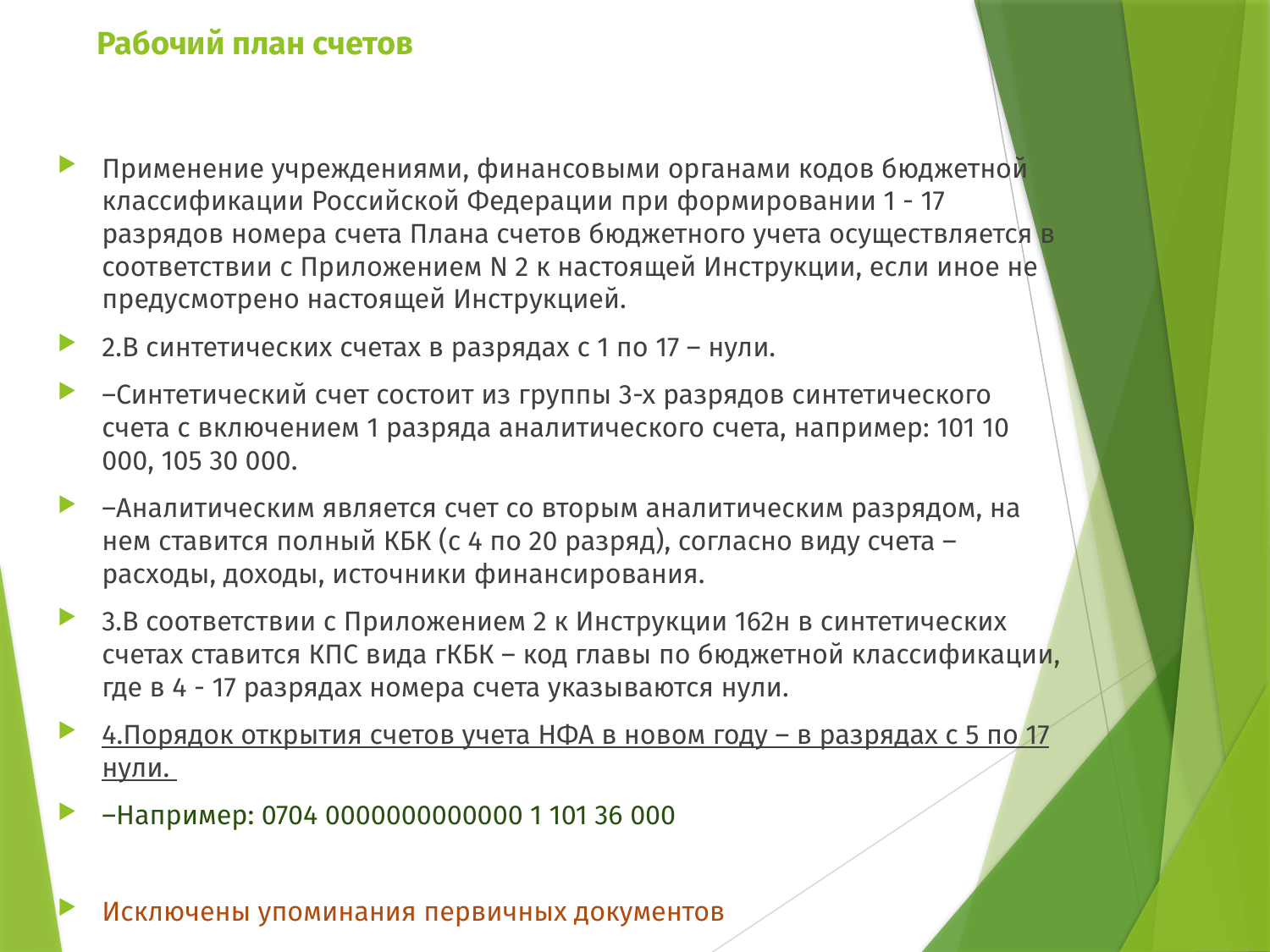

# Рабочий план счетов

Применение учреждениями, финансовыми органами кодов бюджетной классификации Российской Федерации при формировании 1 - 17 разрядов номера счета Плана счетов бюджетного учета осуществляется в соответствии с Приложением N 2 к настоящей Инструкции, если иное не предусмотрено настоящей Инструкцией.
2.В синтетических счетах в разрядах с 1 по 17 – нули.
―Синтетический счет состоит из группы 3-х разрядов синтетического счета с включением 1 разряда аналитического счета, например: 101 10 000, 105 30 000.
―Аналитическим является счет со вторым аналитическим разрядом, на нем ставится полный КБК (с 4 по 20 разряд), согласно виду счета – расходы, доходы, источники финансирования.
3.В соответствии с Приложением 2 к Инструкции 162н в синтетических счетах ставится КПС вида гКБК – код главы по бюджетной классификации, где в 4 - 17 разрядах номера счета указываются нули.
4.Порядок открытия счетов учета НФА в новом году – в разрядах с 5 по 17 нули.
―Например: 0704 0000000000000 1 101 36 000

Исключены упоминания первичных документов